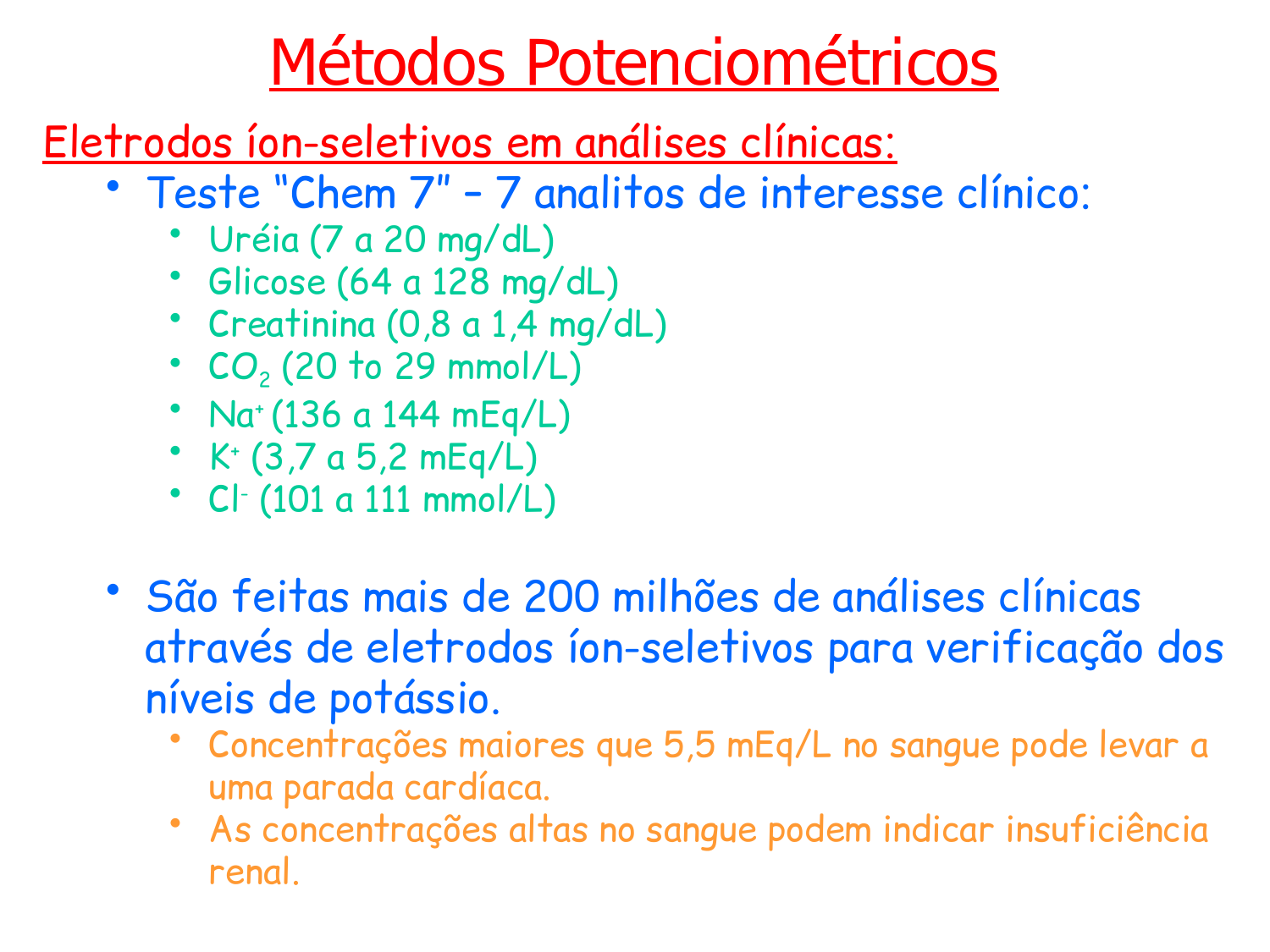

Métodos Potenciométricos
Eletrodos íon-seletivos em análises clínicas:
Teste “Chem 7” – 7 analitos de interesse clínico:
Uréia (7 a 20 mg/dL)
Glicose (64 a 128 mg/dL)
Creatinina (0,8 a 1,4 mg/dL)
CO2 (20 to 29 mmol/L)
Na+ (136 a 144 mEq/L)
K+ (3,7 a 5,2 mEq/L)
Cl- (101 a 111 mmol/L)

São feitas mais de 200 milhões de análises clínicas através de eletrodos íon-seletivos para verificação dos níveis de potássio.
Concentrações maiores que 5,5 mEq/L no sangue pode levar a uma parada cardíaca.
As concentrações altas no sangue podem indicar insuficiência renal.